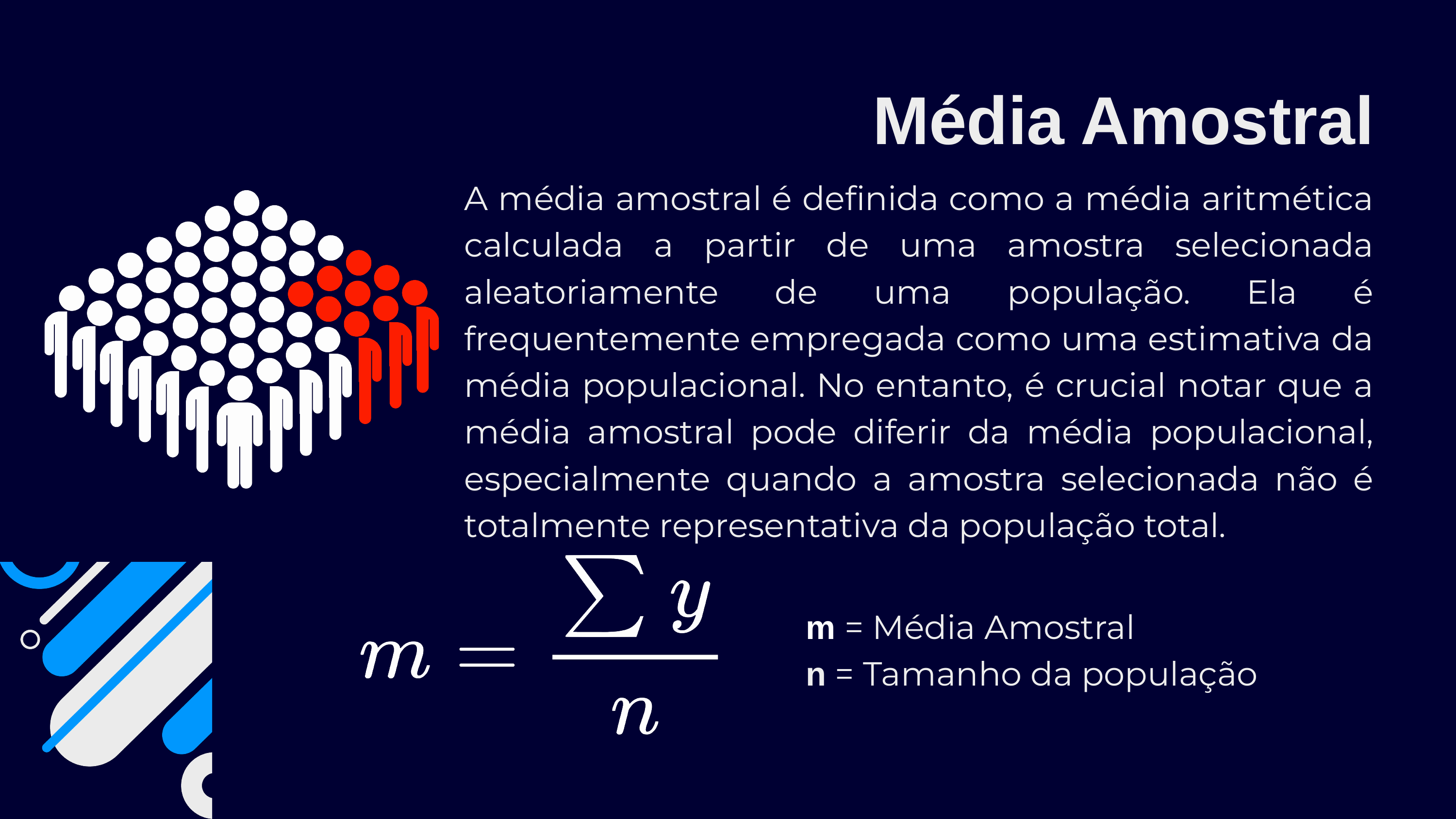

Média Amostral
A média amostral é definida como a média aritmética calculada a partir de uma amostra selecionada aleatoriamente de uma população. Ela é frequentemente empregada como uma estimativa da média populacional. No entanto, é crucial notar que a média amostral pode diferir da média populacional, especialmente quando a amostra selecionada não é totalmente representativa da população total.

m = Média Amostral
n = Tamanho da população